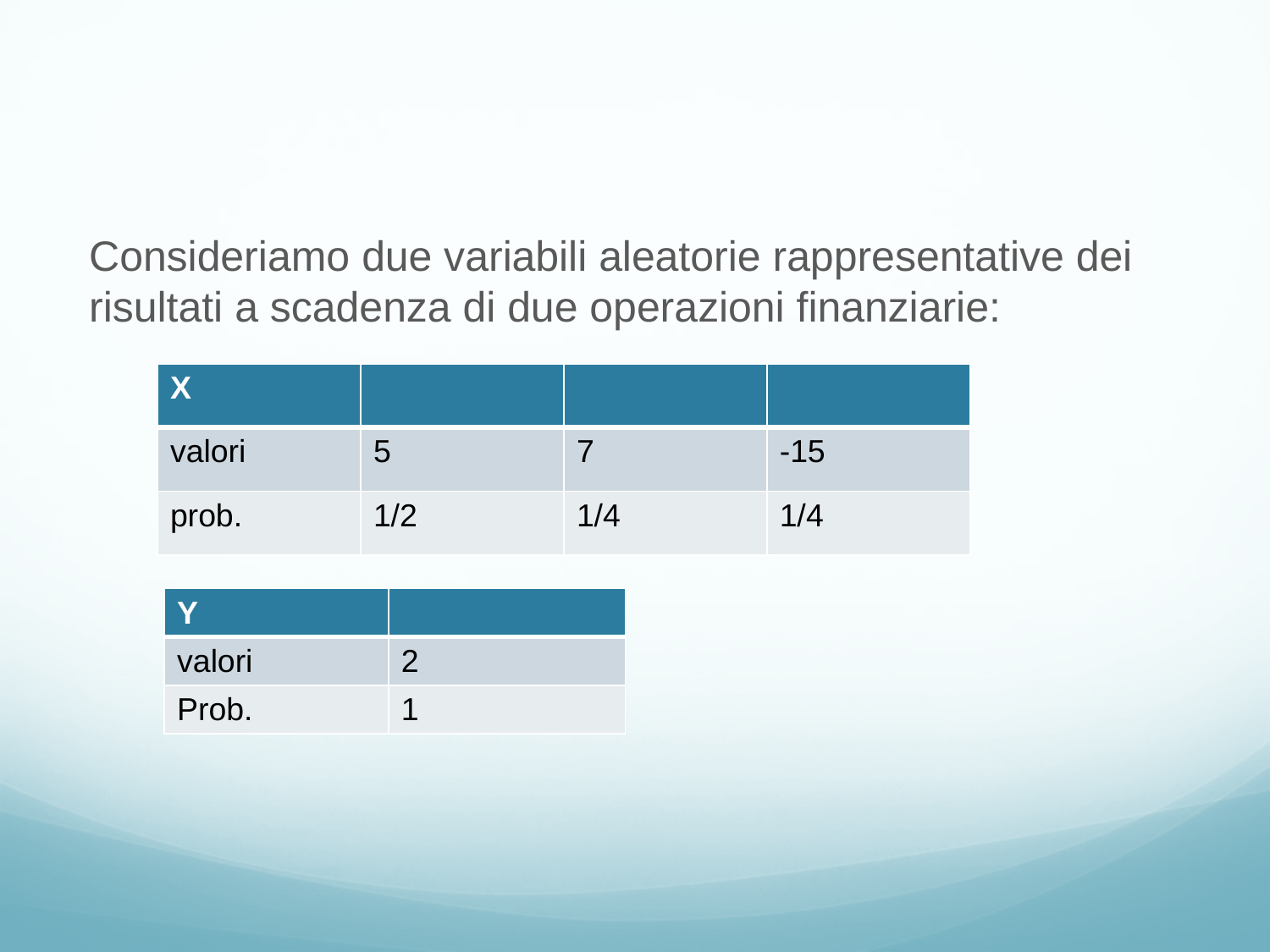

#
Consideriamo due variabili aleatorie rappresentative dei risultati a scadenza di due operazioni finanziarie:

| X |  |  |  |
| --- | --- | --- | --- |
| valori | 5 | 7 | -15 |
| prob. | 1/2 | 1/4 | 1/4 |
| Y |  |
| --- | --- |
| valori | 2 |
| Prob. | 1 |